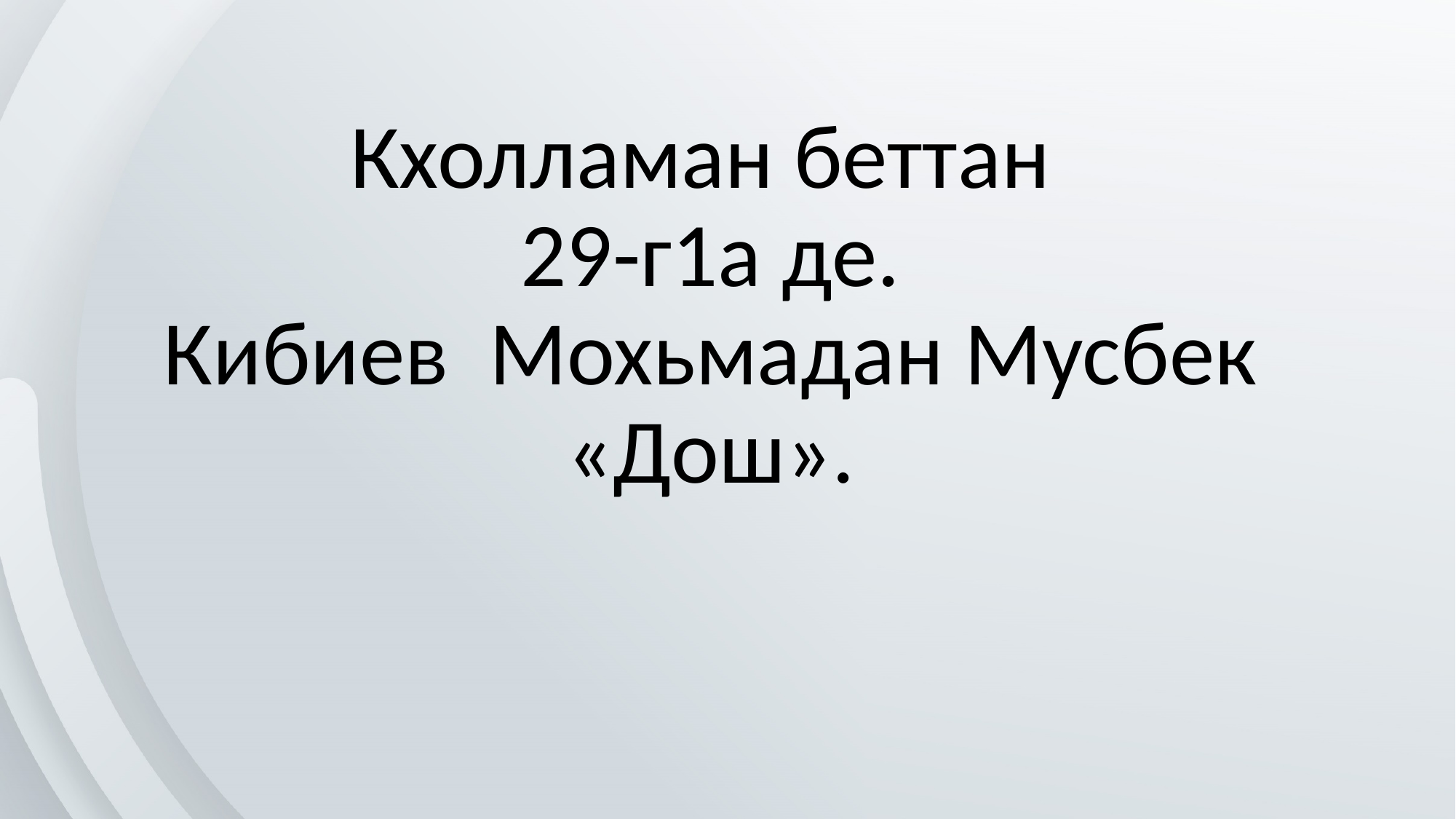

# Кхолламан беттан 29-г1а де. Кибиев  Мохьмадан Мусбек «Дош».